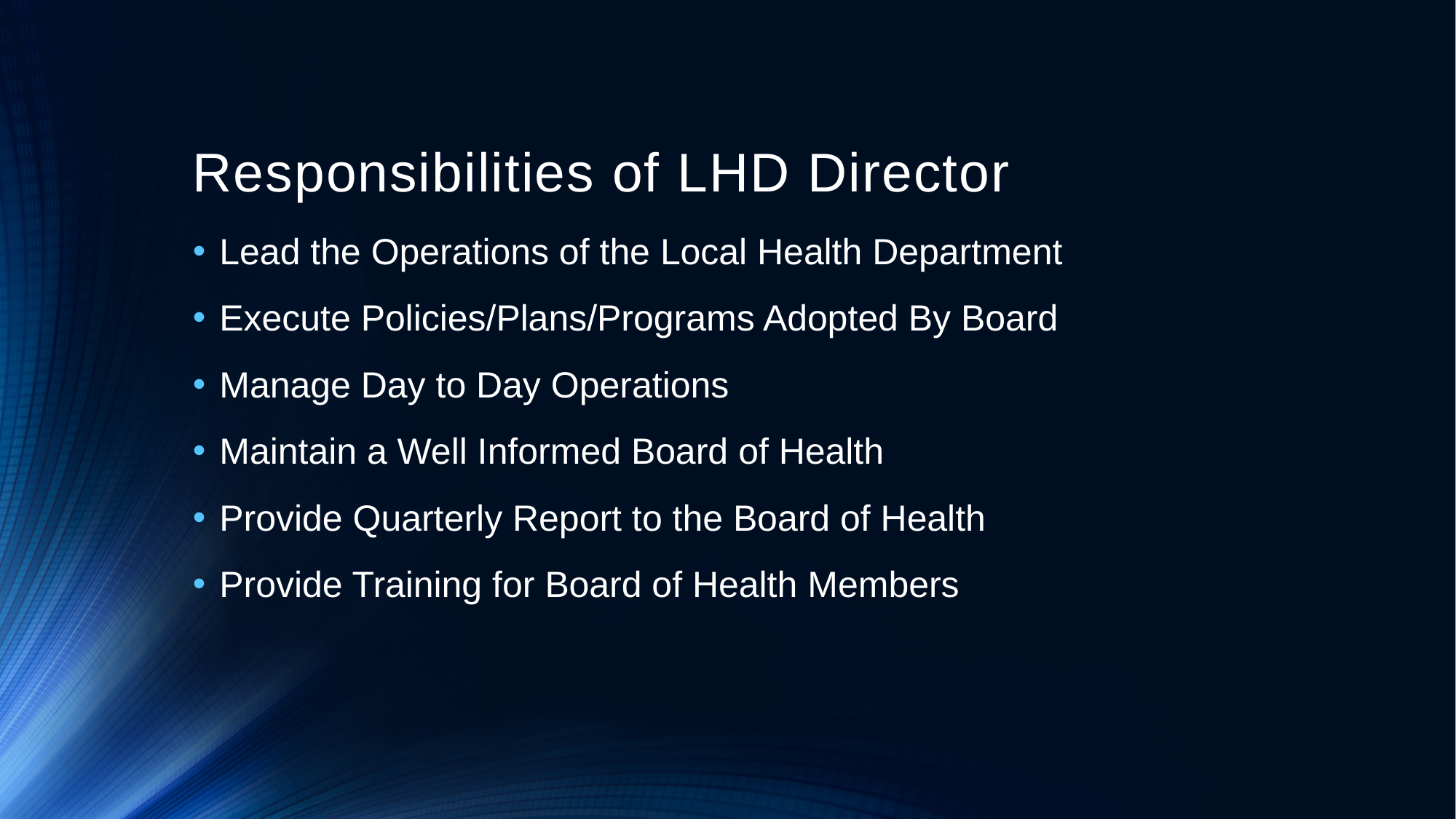

# Responsibilities of LHD Director
Lead the Operations of the Local Health Department
Execute Policies/Plans/Programs Adopted By Board
Manage Day to Day Operations
Maintain a Well Informed Board of Health
Provide Quarterly Report to the Board of Health
Provide Training for Board of Health Members